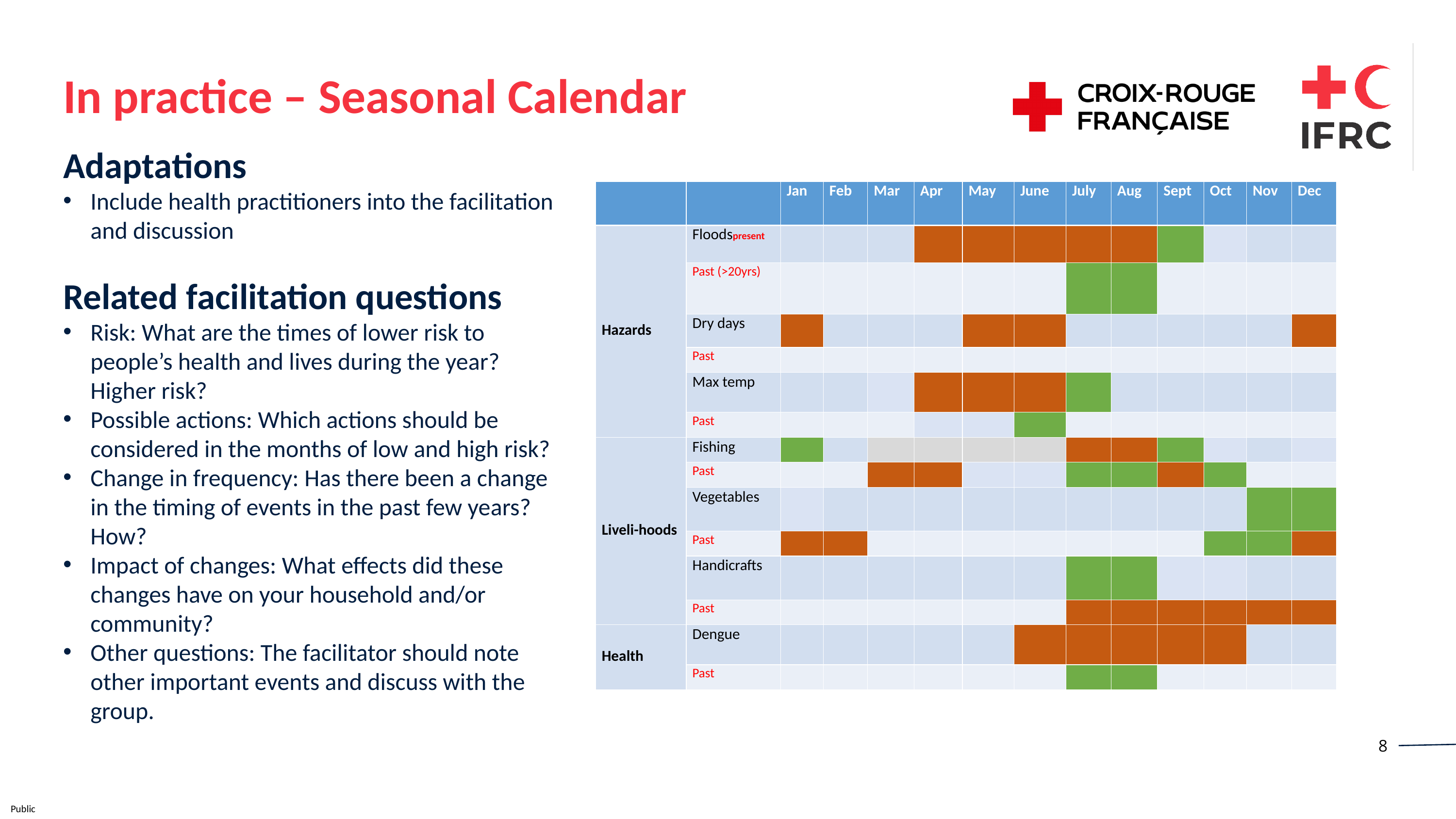

In practice – Seasonal Calendar
Adaptations
Include health practitioners into the facilitation and discussion

Related facilitation questions
Risk: What are the times of lower risk to people’s health and lives during the year? Higher risk?
Possible actions: Which actions should be considered in the months of low and high risk?
Change in frequency: Has there been a change in the timing of events in the past few years? How?
Impact of changes: What effects did these changes have on your household and/or community?
Other questions: The facilitator should note other important events and discuss with the group.
| ​ | ​ | Jan​ | Feb​ | Mar​ | Apr​ | May​ | June​ | July​ | Aug​ | Sept​ | Oct​ | Nov​ | Dec​ |
| --- | --- | --- | --- | --- | --- | --- | --- | --- | --- | --- | --- | --- | --- |
| Hazards​ | Floodspresent​ | ​ | ​ | ​ | ​ | ​ | ​ | ​ | ​ | ​ | ​ | ​ | ​ |
|  | Past (>20yrs)​ | ​ | ​ | ​ | ​ | ​ | ​ | ​ | ​ | ​ | ​ | ​ | ​ |
|  | Dry days​ | ​ | ​ | ​ | ​ | ​ | ​ | ​ | ​ | ​ | ​ | ​ | ​ |
|  | Past​ | ​ | ​ | ​ | ​ | ​ | ​ | ​ | ​ | ​ | ​ | ​ | ​ |
|  | Max temp​ | ​ | ​ | ​ | ​ | ​ | ​ | ​ | ​ | ​ | ​ | ​ | ​ |
|  | Past​ | ​ | ​ | ​ | ​ | ​ | ​ | ​ | ​ | ​ | ​ | ​ | ​ |
| Liveli-hoods​ | Fishing​ | ​ | ​ | ​ | ​ | ​ | ​ | ​ | ​ | ​ | ​ | ​ | ​ |
|  | Past​ | ​ | ​ | ​ | ​ | ​ | ​ | ​ | ​ | ​ | ​ | ​ | ​ |
|  | Vegetables​ | ​ | ​ | ​ | ​ | ​ | ​ | ​ | ​ | ​ | ​ | ​ | ​ |
|  | Past​ | ​ | ​ | ​ | ​ | ​ | ​ | ​ | ​ | ​ | ​ | ​ | ​ |
|  | Handicrafts​ | ​ | ​ | ​ | ​ | ​ | ​ | ​ | ​ | ​ | ​ | ​ | ​ |
|  | Past​ | ​ | ​ | ​ | ​ | ​ | ​ | ​ | ​ | ​ | ​ | ​ | ​ |
| Health​ | Dengue​ | ​ | ​ | ​ | ​ | ​ | ​ | ​ | ​ | ​ | ​ | ​ | ​ |
|  | Past​ | ​ | ​ | ​ | ​ | ​ | ​ | ​ | ​ | ​ | ​ | ​ | ​ |